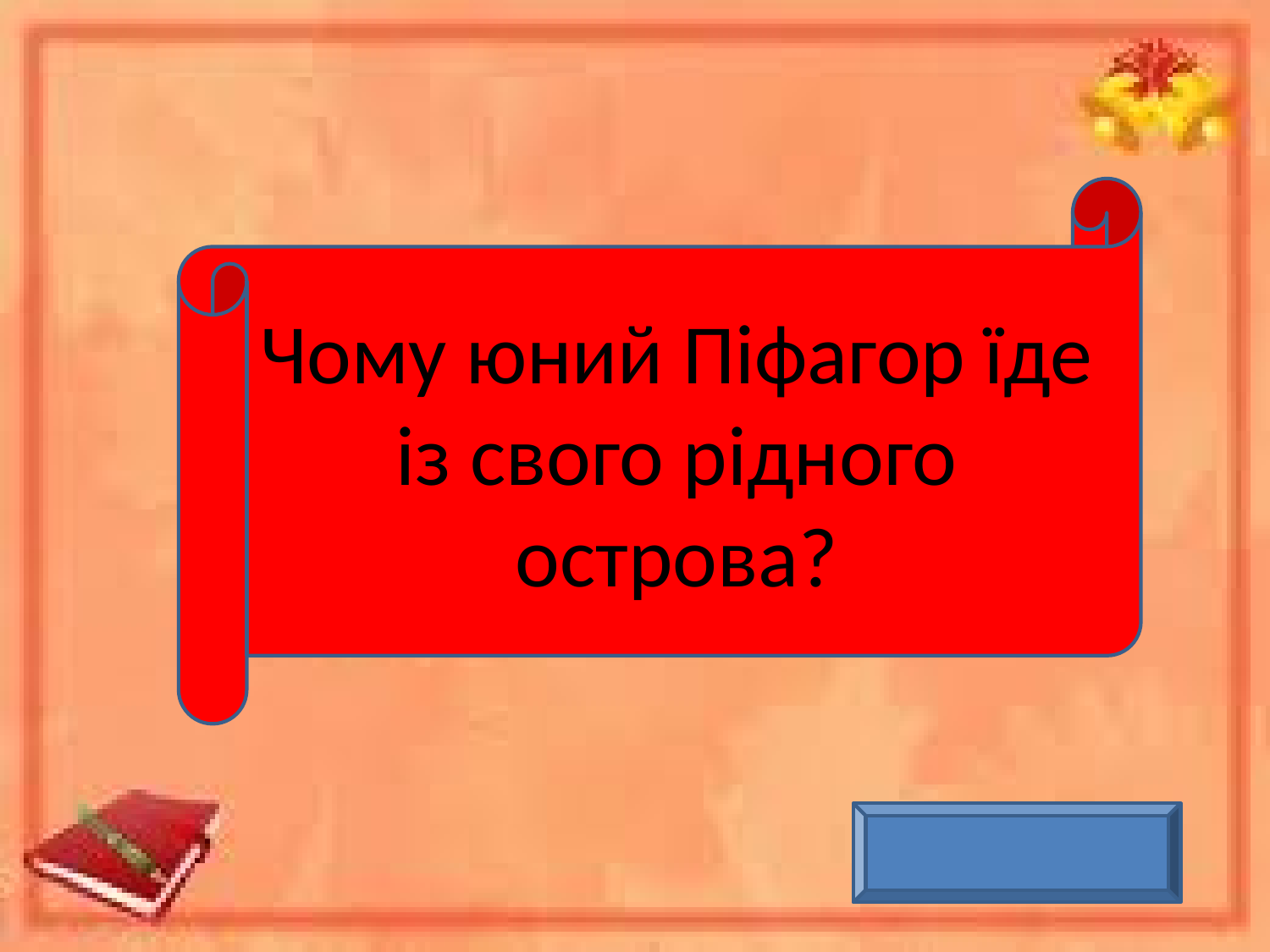

Чому юний Піфагор їде із свого рідного острова?